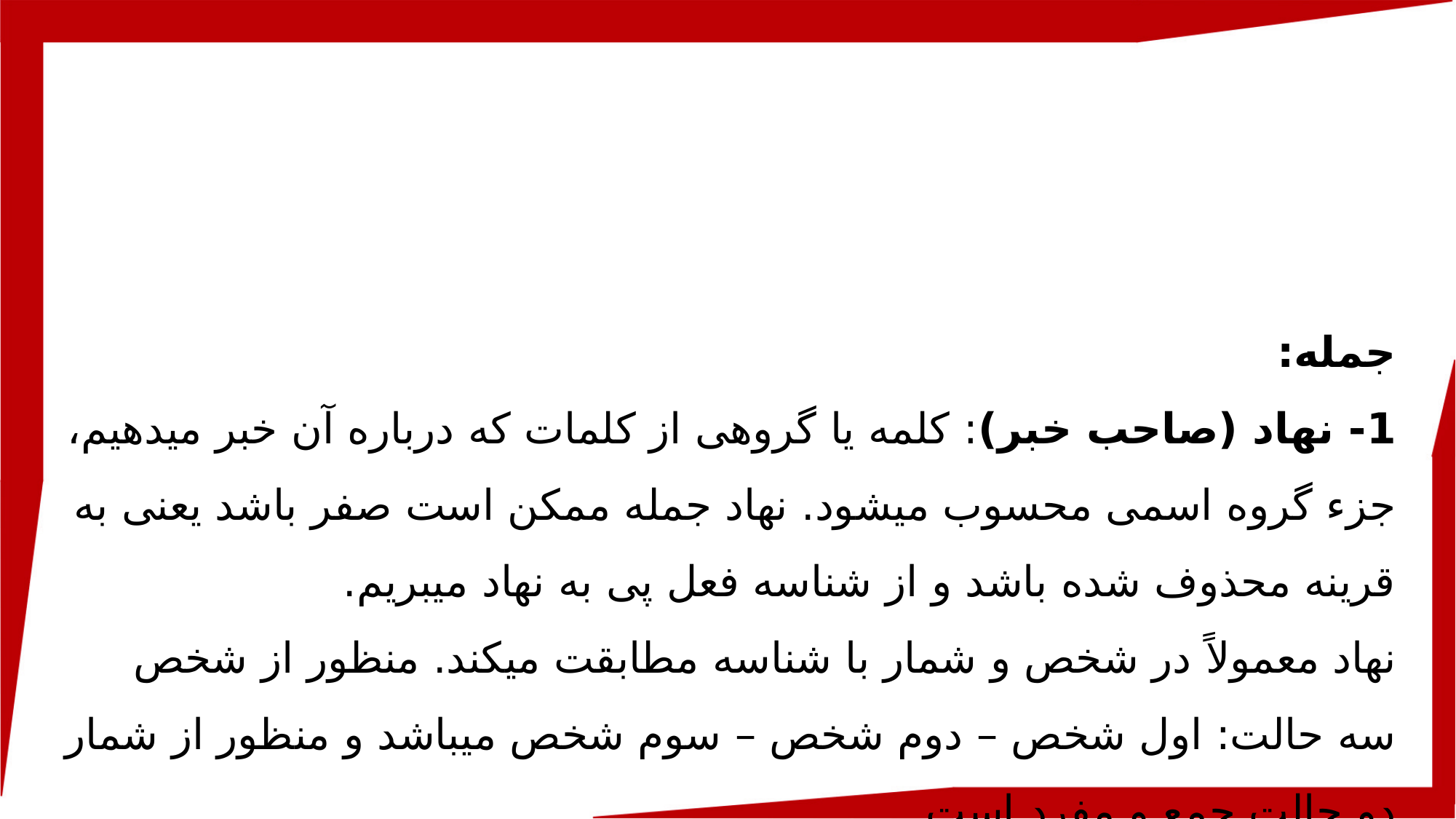

جمله:
1- نهاد (صاحب خبر): کلمه یا گروهی از کلمات که درباره آن خبر می­دهیم، جزء گروه اسمی محسوب می­شود. نهاد جمله ممکن است صفر باشد یعنی به قرینه محذوف شده باشد و از شناسه فعل پی به نهاد می­بریم.
نهاد معمولاً در شخص و شمار با شناسه مطابقت می­کند. منظور از شخص سه حالت: اول شخص – دوم شخص – سوم شخص می­باشد و منظور از شمار دو حالت جمع و مفرد است.